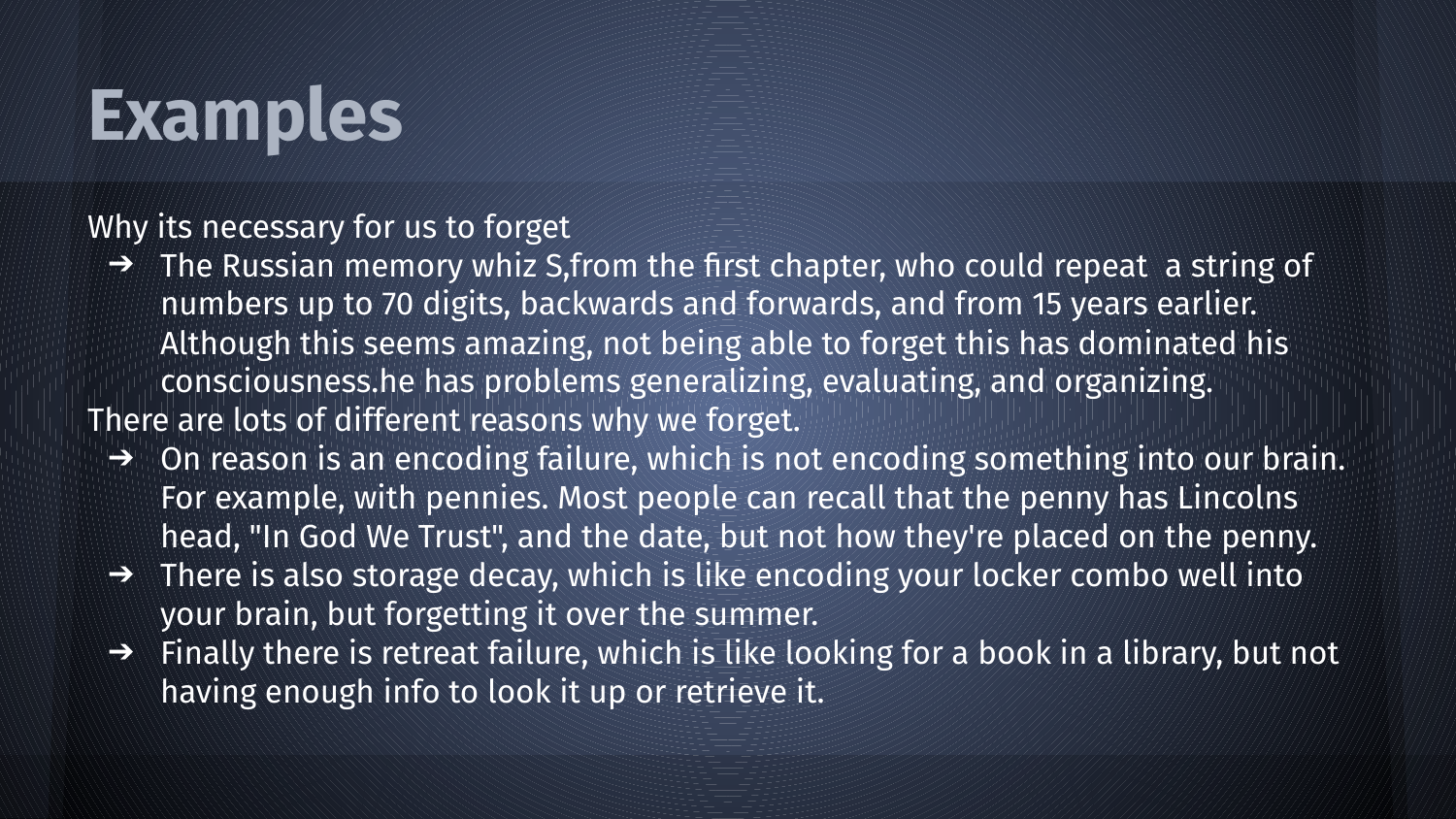

# Examples
Why its necessary for us to forget
The Russian memory whiz S,from the first chapter, who could repeat  a string of numbers up to 70 digits, backwards and forwards, and from 15 years earlier. Although this seems amazing, not being able to forget this has dominated his consciousness.he has problems generalizing, evaluating, and organizing.
There are lots of different reasons why we forget.
On reason is an encoding failure, which is not encoding something into our brain. For example, with pennies. Most people can recall that the penny has Lincolns head, "In God We Trust", and the date, but not how they're placed on the penny.
There is also storage decay, which is like encoding your locker combo well into your brain, but forgetting it over the summer.
Finally there is retreat failure, which is like looking for a book in a library, but not having enough info to look it up or retrieve it.